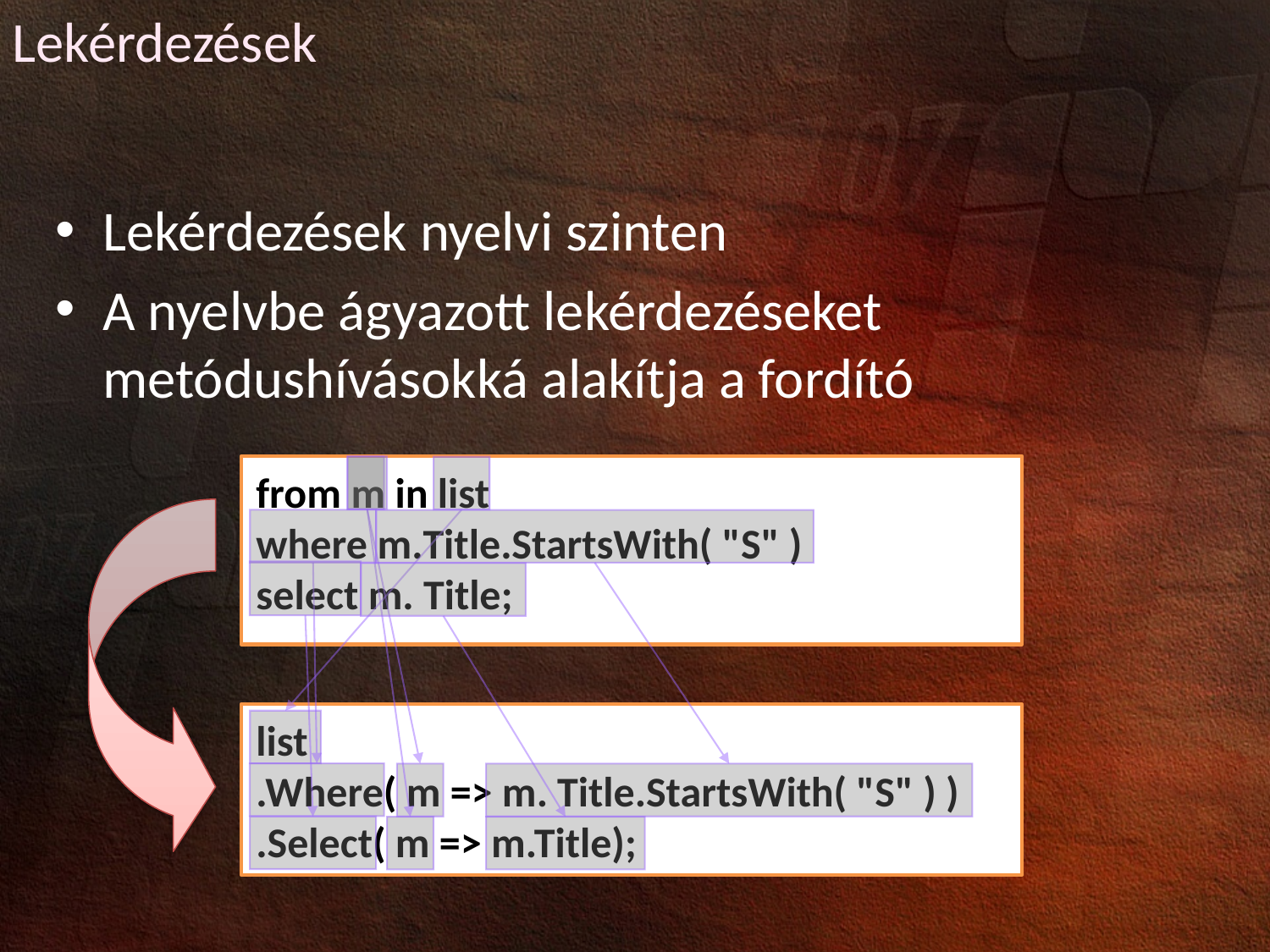

Lekérdezések
Lekérdezések nyelvi szinten
A nyelvbe ágyazott lekérdezéseket metódushívásokká alakítja a fordító
from m in list
where m.Title.StartsWith( "S" )
select m. Title;

list
.Where( m => m. Title.StartsWith( "S" ) )
.Select( m => m.Title);